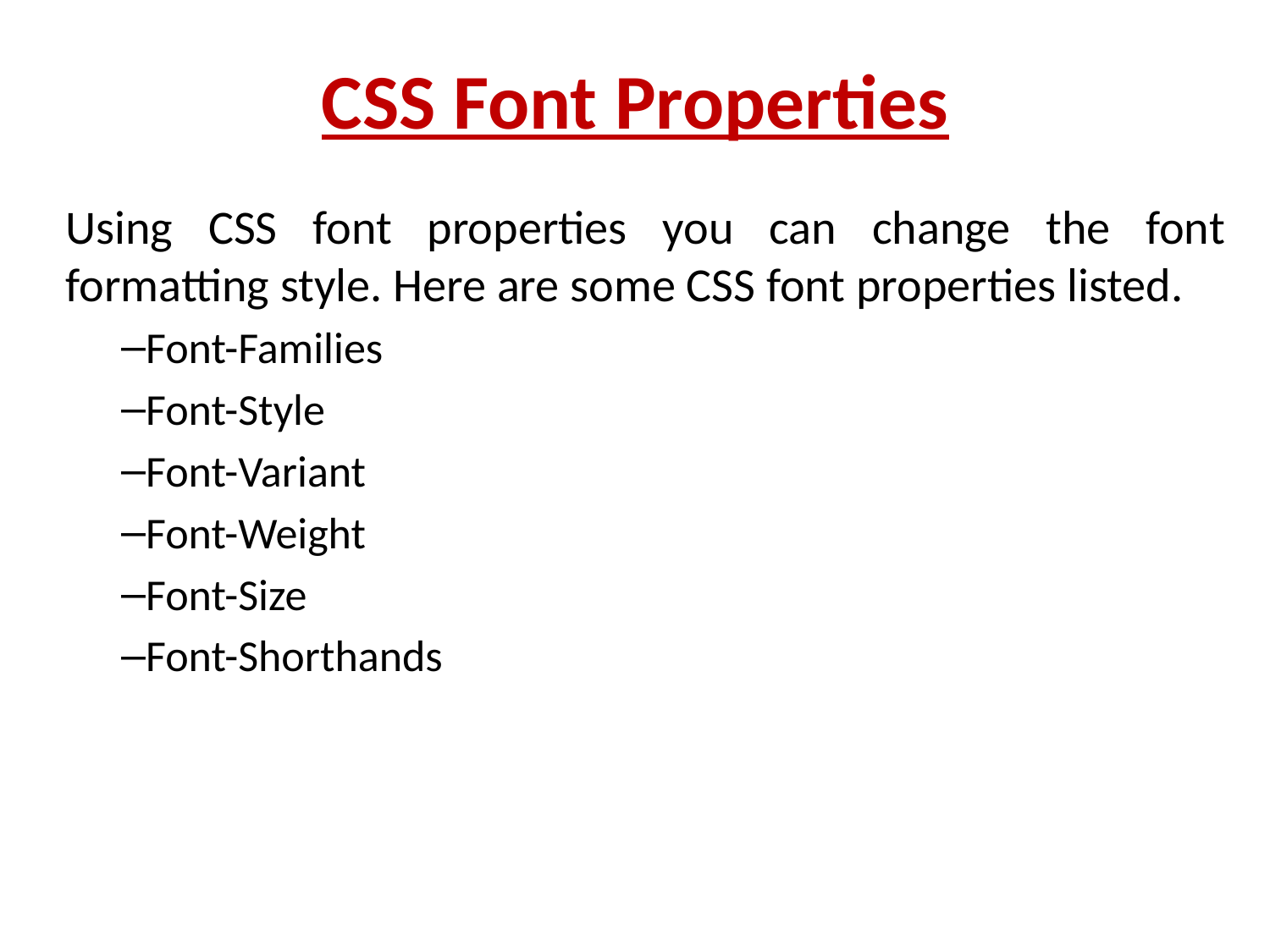

# CSS Font Properties
Using CSS font properties you can change the font formatting style. Here are some CSS font properties listed.
Font-Families
Font-Style
Font-Variant
Font-Weight
Font-Size
Font-Shorthands